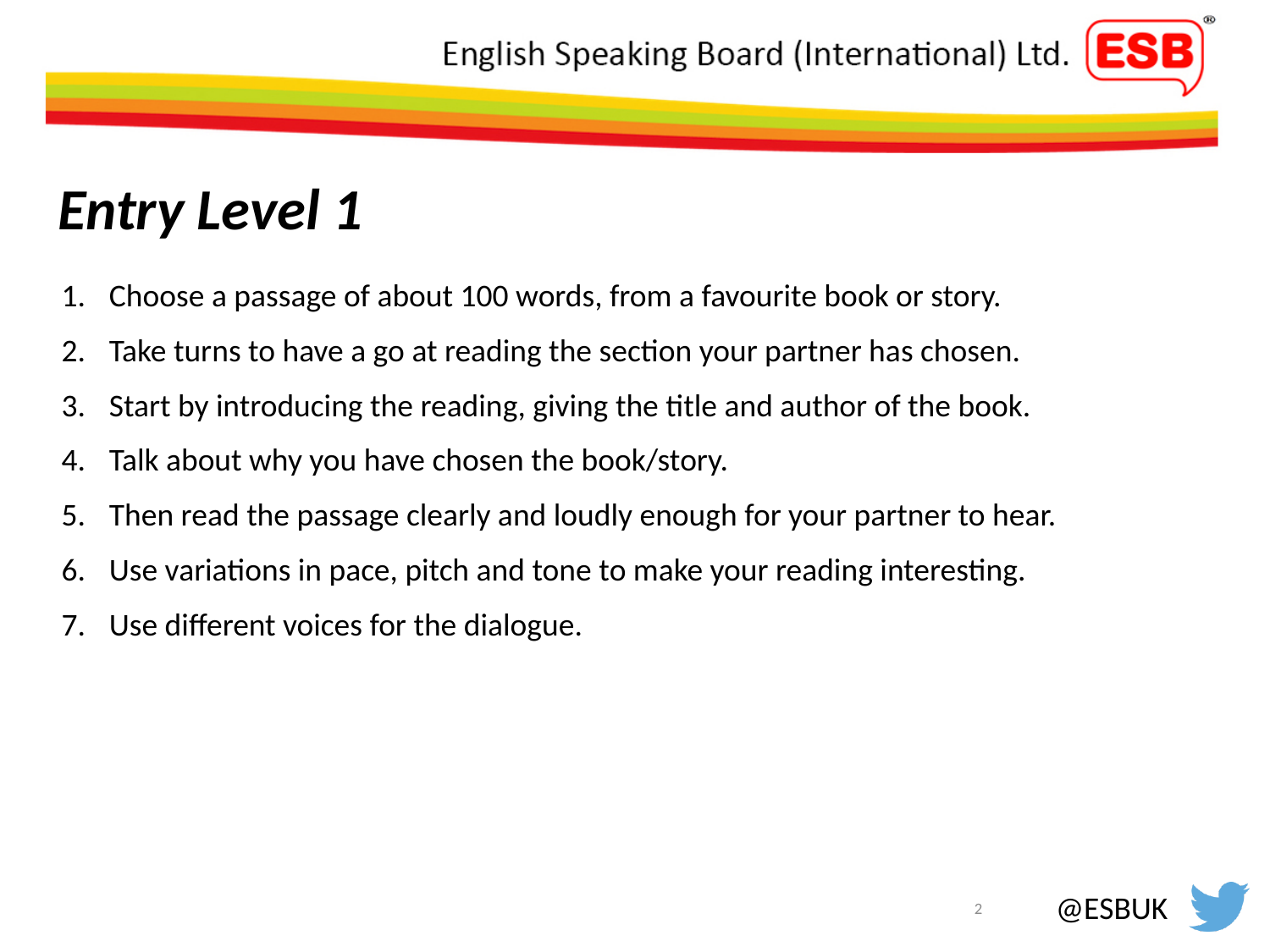

# Entry Level 1
Choose a passage of about 100 words, from a favourite book or story.
Take turns to have a go at reading the section your partner has chosen.
Start by introducing the reading, giving the title and author of the book.
Talk about why you have chosen the book/story.
Then read the passage clearly and loudly enough for your partner to hear.
Use variations in pace, pitch and tone to make your reading interesting.
Use different voices for the dialogue.
2